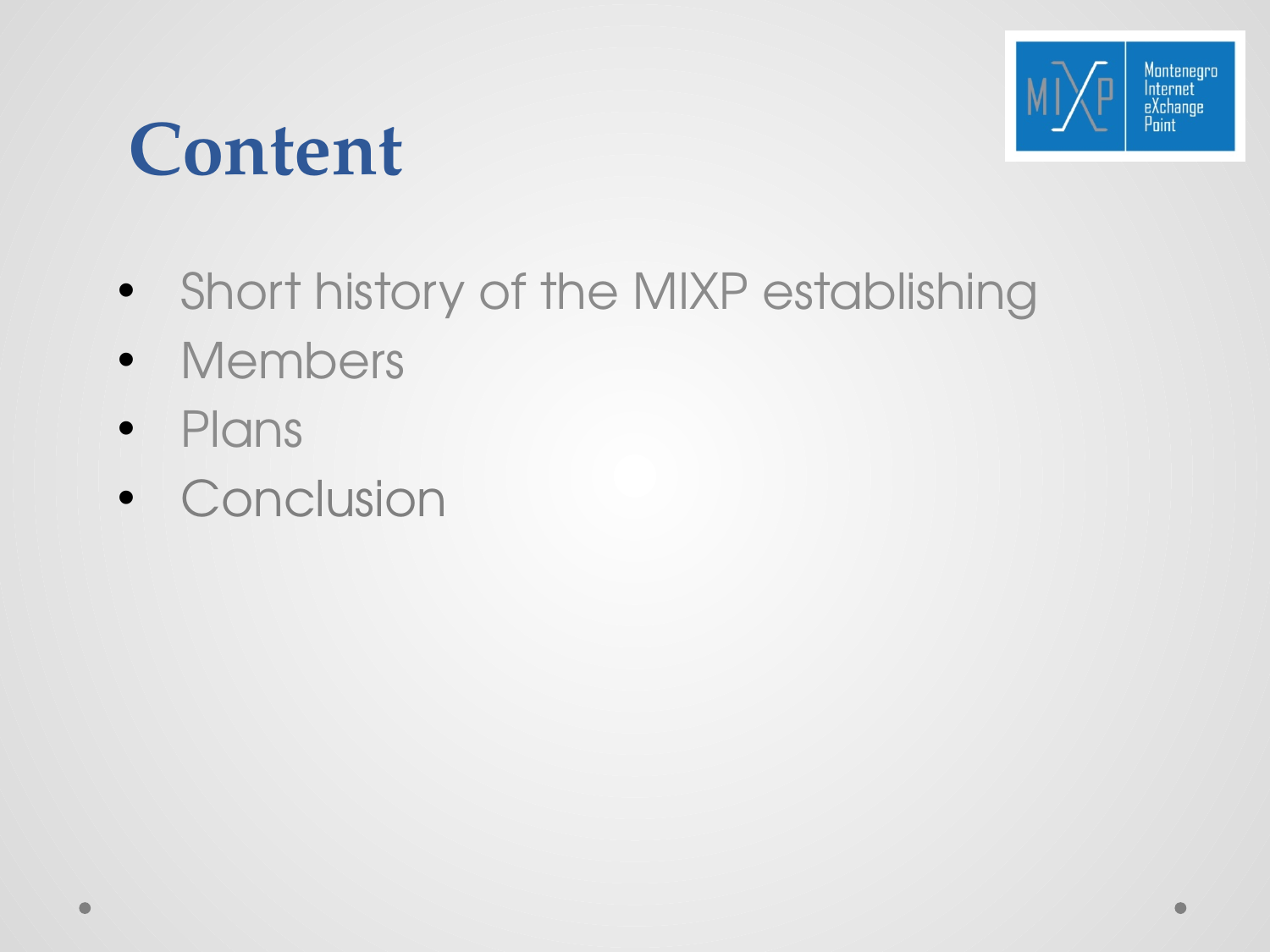

# Content
Short history of the MIXP establishing
Members
Plans
Conclusion